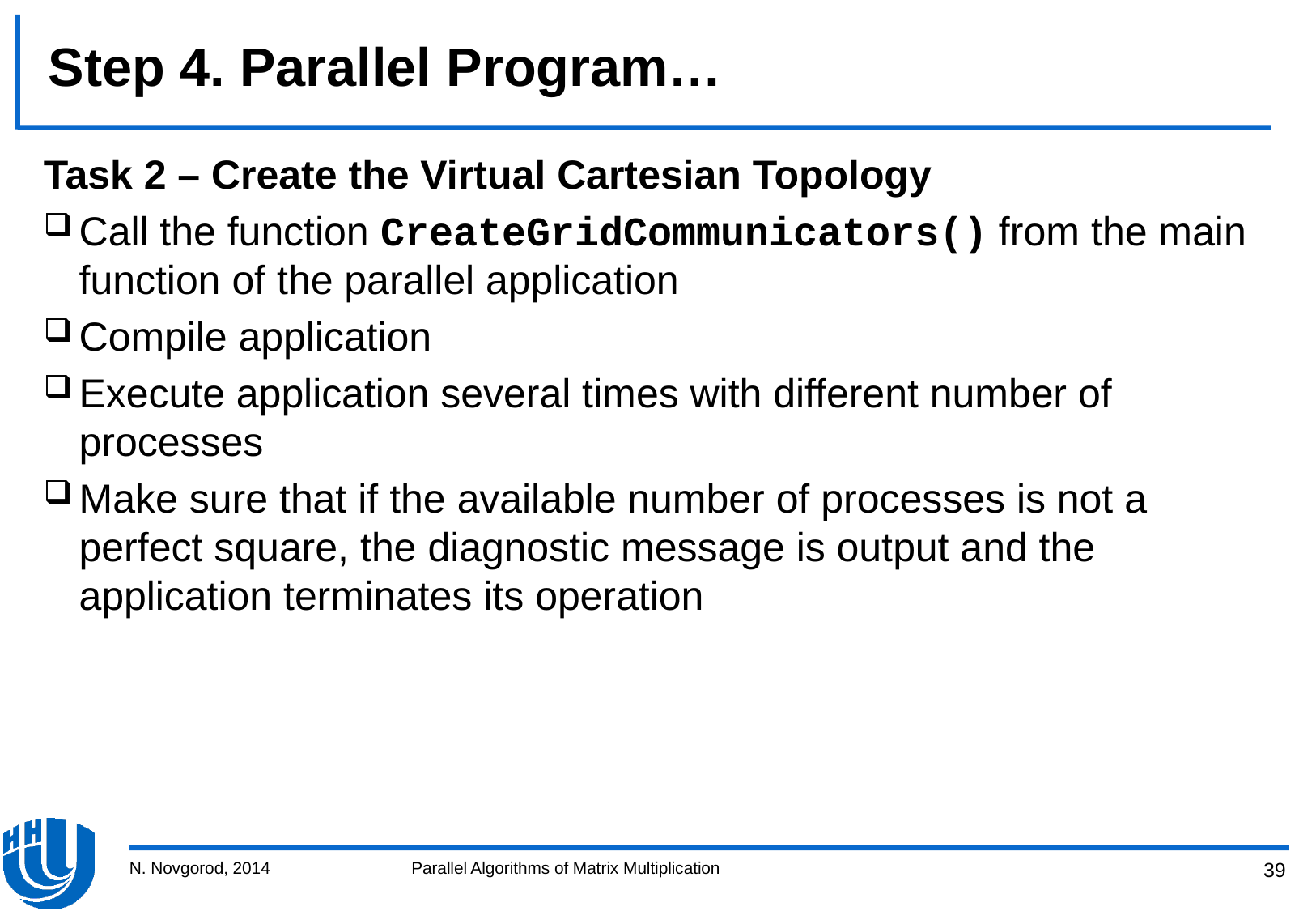

# Step 4. Parallel Program…
Task 2 – Create the Virtual Cartesian Topology
Call the function CreateGridCommunicators() from the main function of the parallel application
Compile application
Execute application several times with different number of processes
Make sure that if the available number of processes is not a perfect square, the diagnostic message is output and the application terminates its operation
N. Novgorod, 2014
Parallel Algorithms of Matrix Multiplication
39